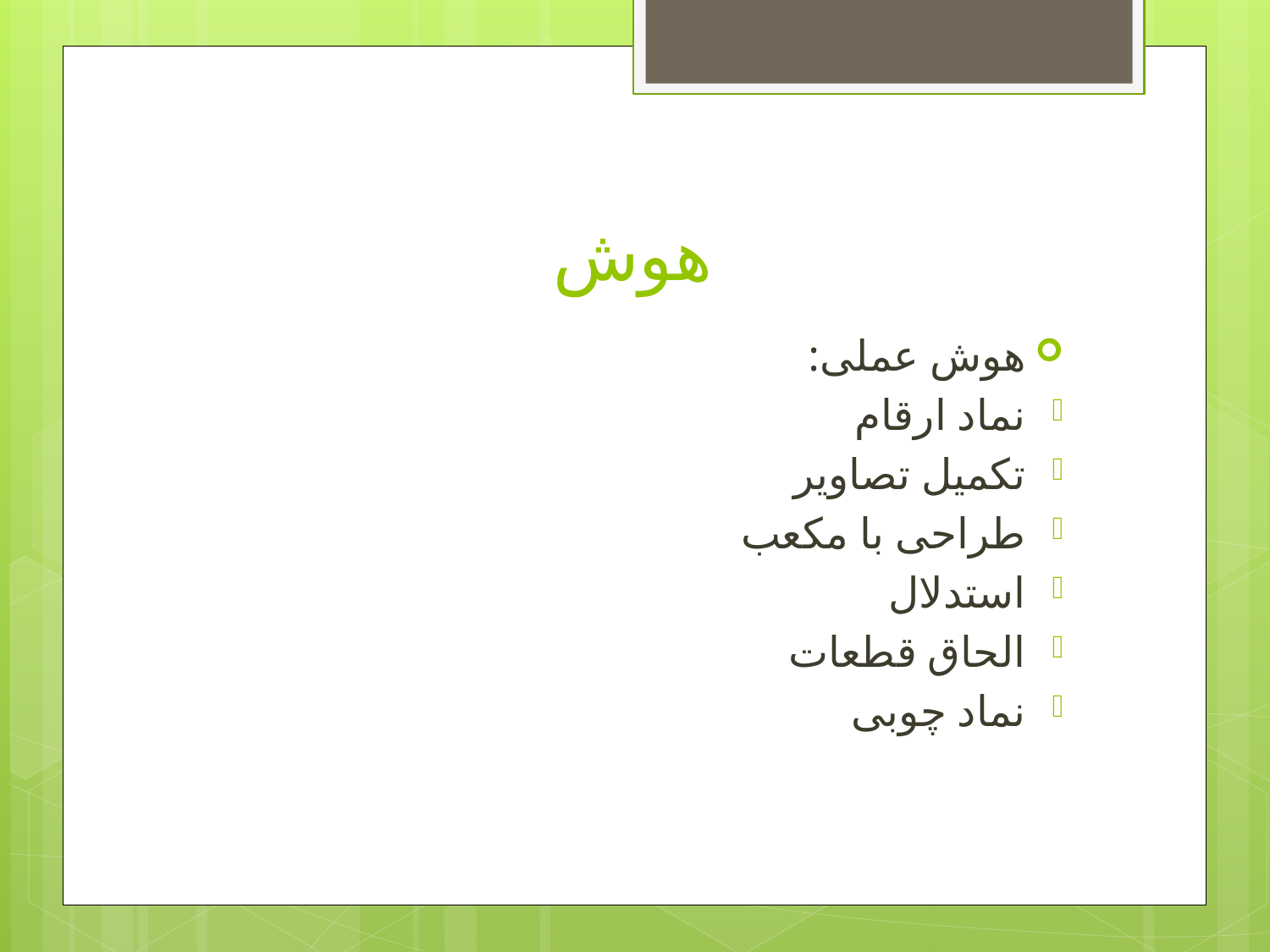

# هوش
هوش عملی:
نماد ارقام
تکمیل تصاویر
طراحی با مکعب
استدلال
الحاق قطعات
نماد چوبی